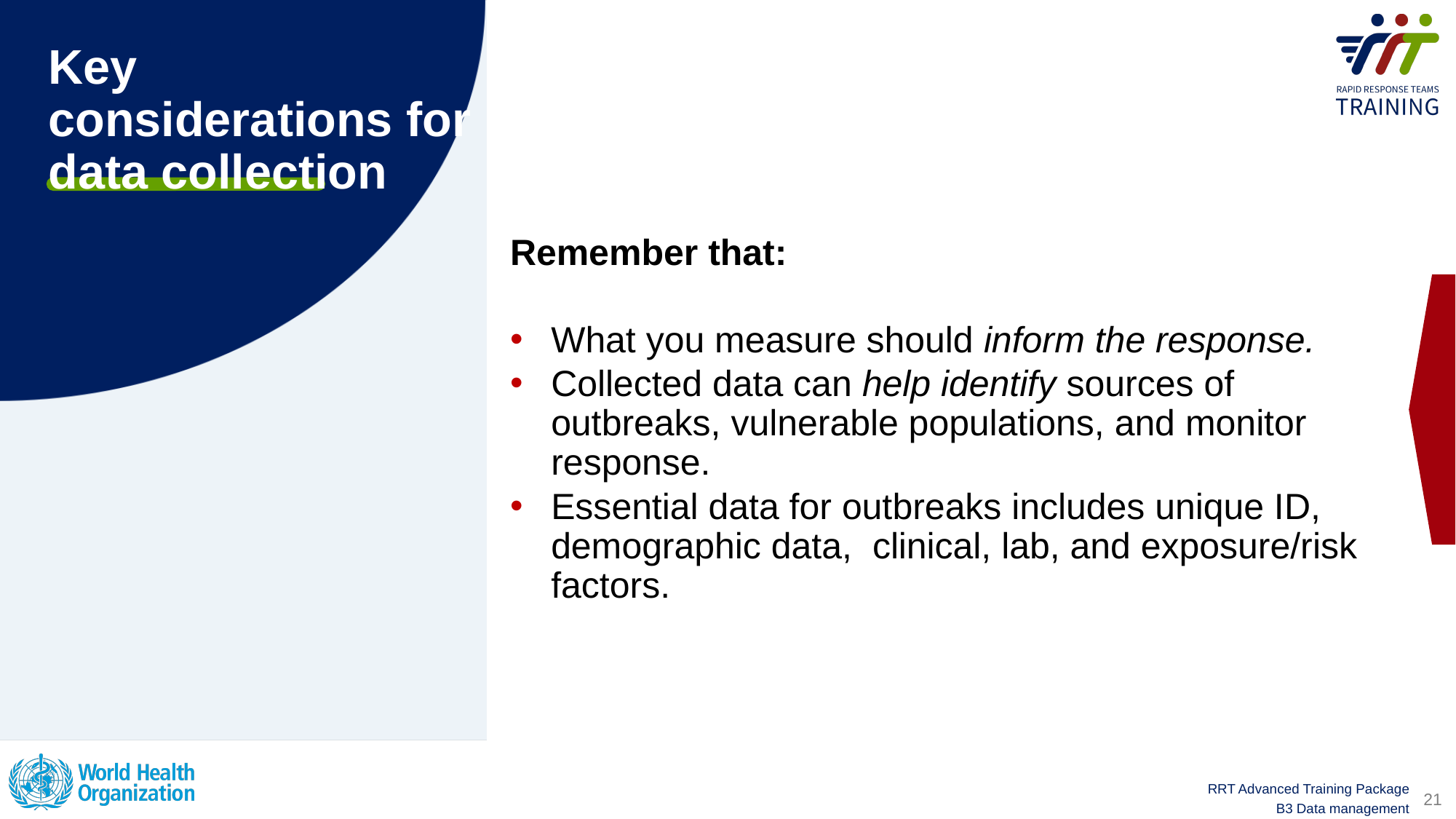

Key considerations for data collection
Remember that:

What you measure should inform the response.
Collected data can help identify sources of outbreaks, vulnerable populations, and monitor response.
Essential data for outbreaks includes unique ID, demographic data,  clinical, lab, and exposure/risk factors.